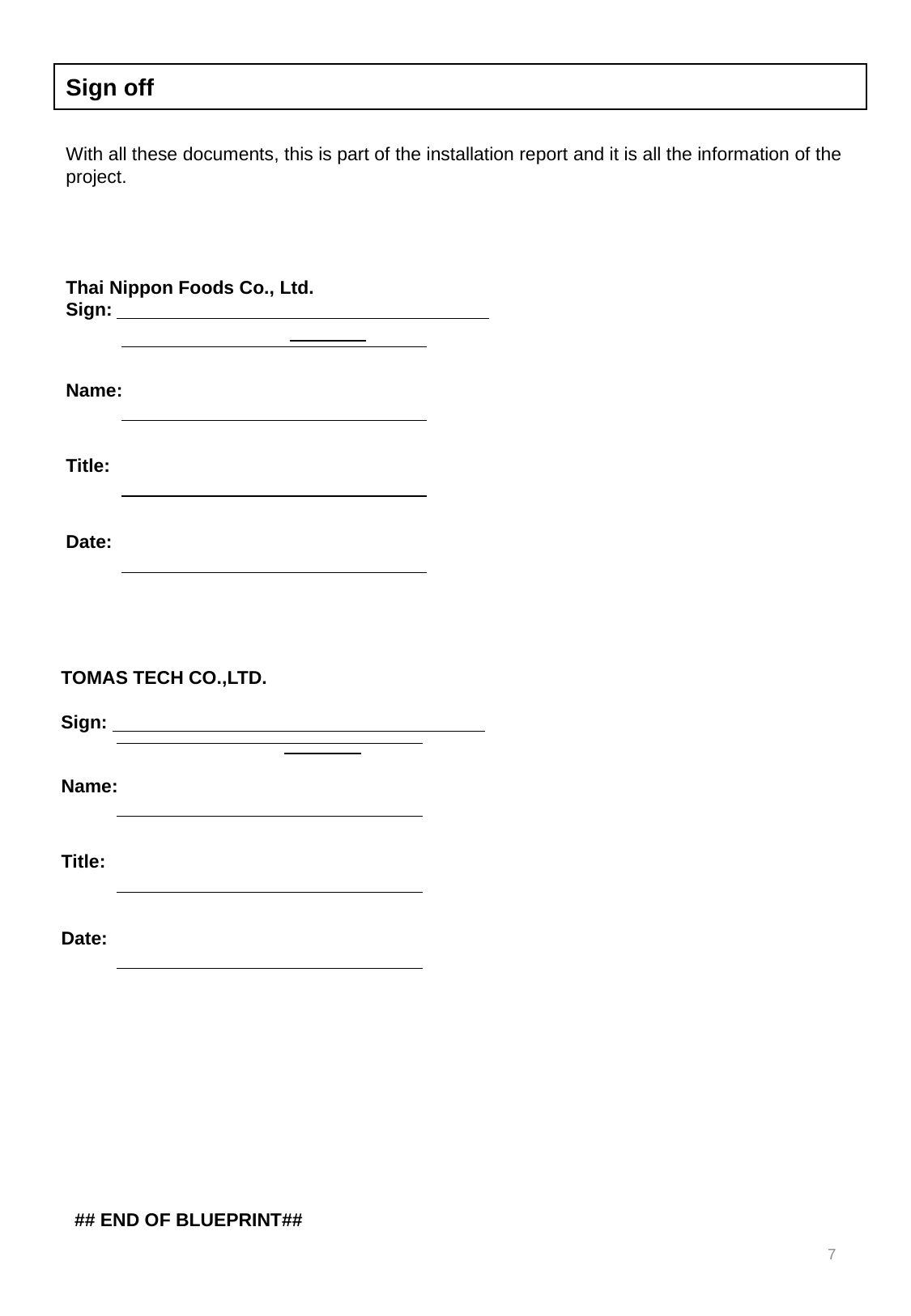

Sign off
With all these documents, this is part of the installation report and it is all the information of the project.

Thai Nippon Foods Co., Ltd.
Sign:

Name:
Title:
Date:

TOMAS TECH CO.,LTD.

Sign:

Name:
Title:
Date:
## END OF BLUEPRINT##
7